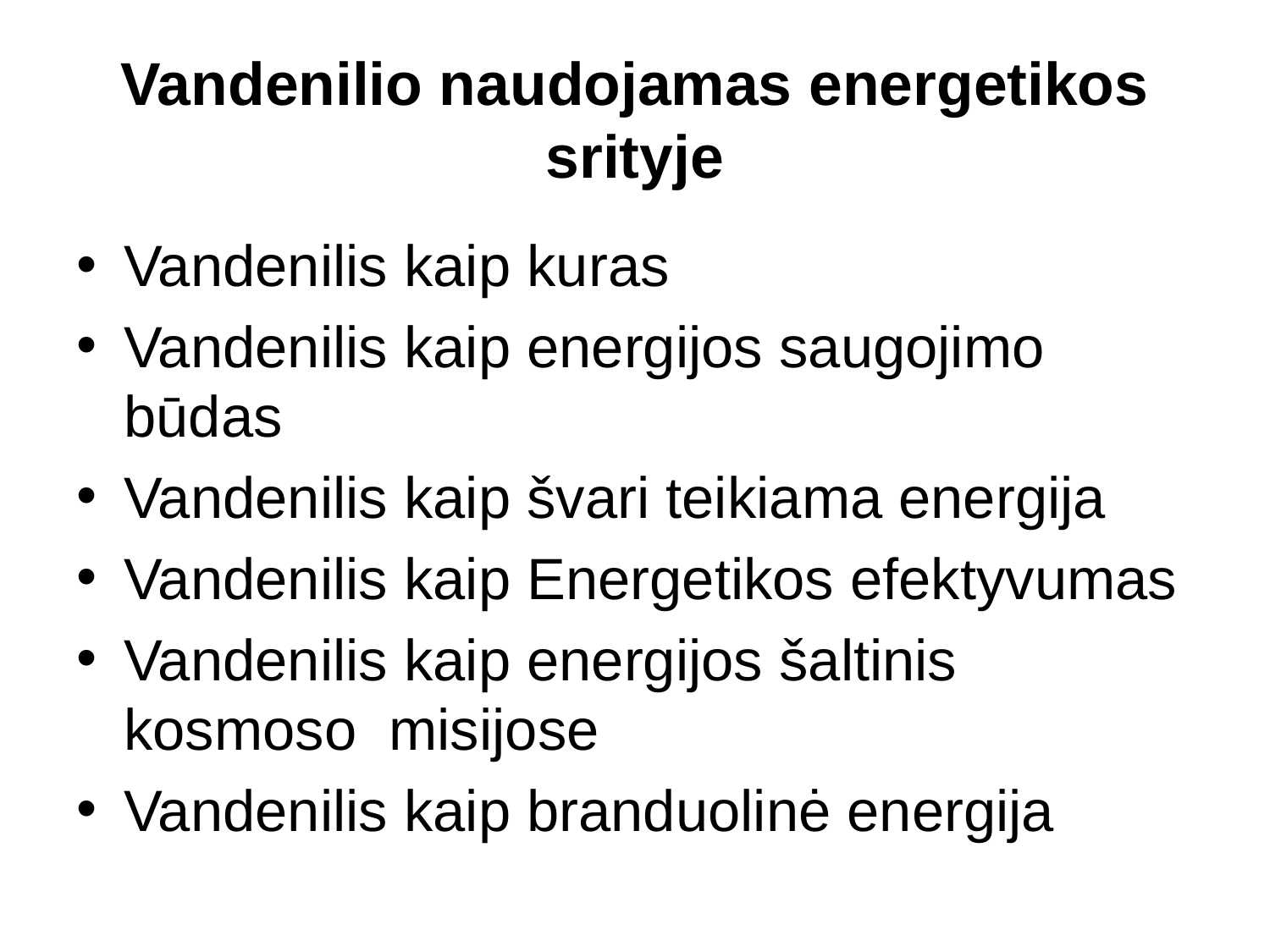

# Vandenilio naudojamas energetikos srityje
Vandenilis kaip kuras
Vandenilis kaip energijos saugojimo būdas
Vandenilis kaip švari teikiama energija
Vandenilis kaip Energetikos efektyvumas
Vandenilis kaip energijos šaltinis kosmoso  misijose
Vandenilis kaip branduolinė energija